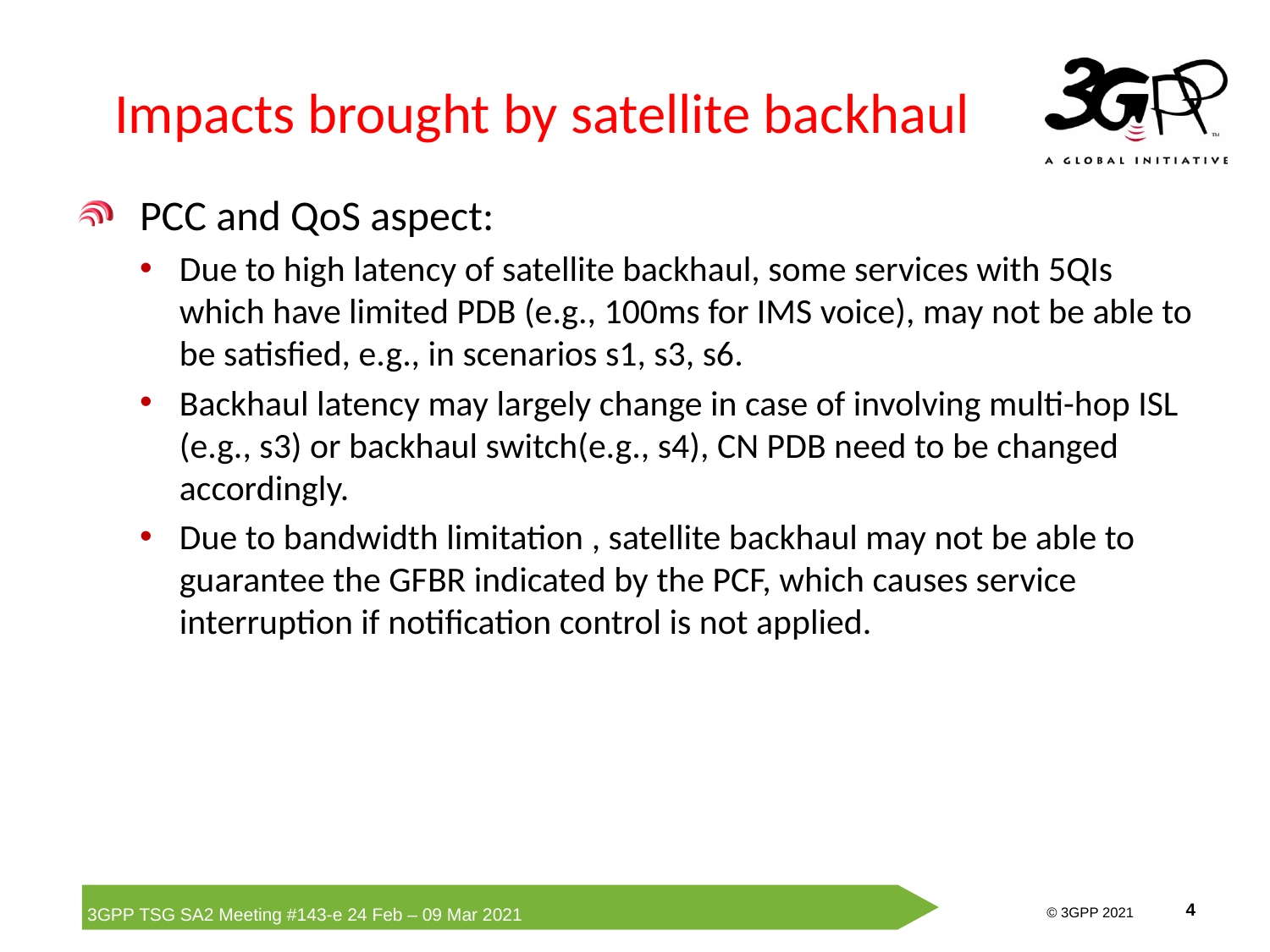

# Impacts brought by satellite backhaul
PCC and QoS aspect:
Due to high latency of satellite backhaul, some services with 5QIs which have limited PDB (e.g., 100ms for IMS voice), may not be able to be satisfied, e.g., in scenarios s1, s3, s6.
Backhaul latency may largely change in case of involving multi-hop ISL (e.g., s3) or backhaul switch(e.g., s4), CN PDB need to be changed accordingly.
Due to bandwidth limitation , satellite backhaul may not be able to guarantee the GFBR indicated by the PCF, which causes service interruption if notification control is not applied.